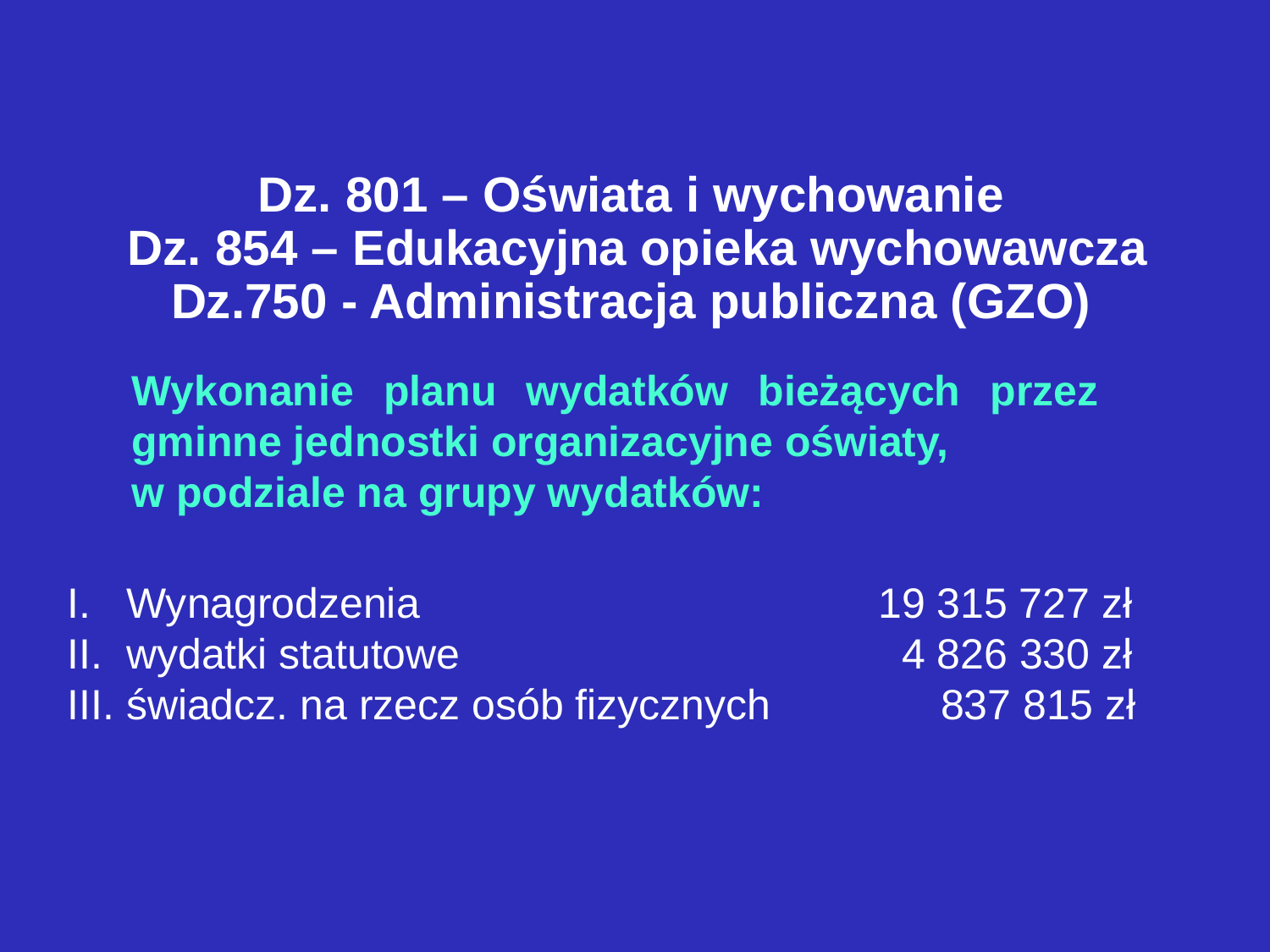

Dz. 801 – Oświata i wychowanie
 Dz. 854 – Edukacyjna opieka wychowawcza
Dz.750 - Administracja publiczna (GZO)
Wykonanie planu wydatków bieżących przez   gminne jednostki organizacyjne oświaty,
w podziale na grupy wydatków:
I.   Wynagrodzenia								19 315 727 zł
II.  wydatki statutowe					  		  4 826 330 zł
III. świadcz. na rzecz osób fizycznych			837 815 zł